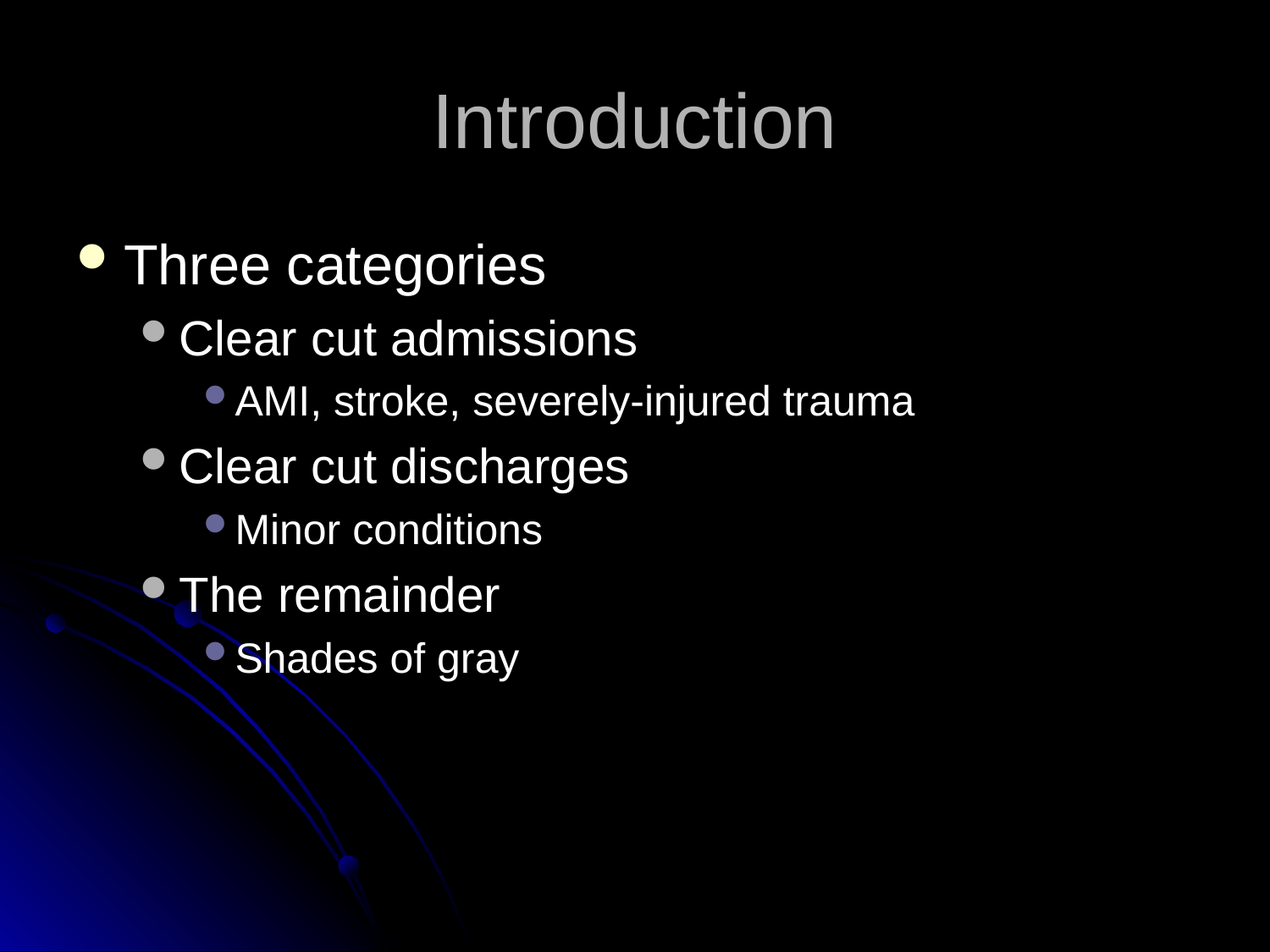

# Introduction
Three categories
Clear cut admissions
AMI, stroke, severely-injured trauma
Clear cut discharges
Minor conditions
The remainder
Shades of gray